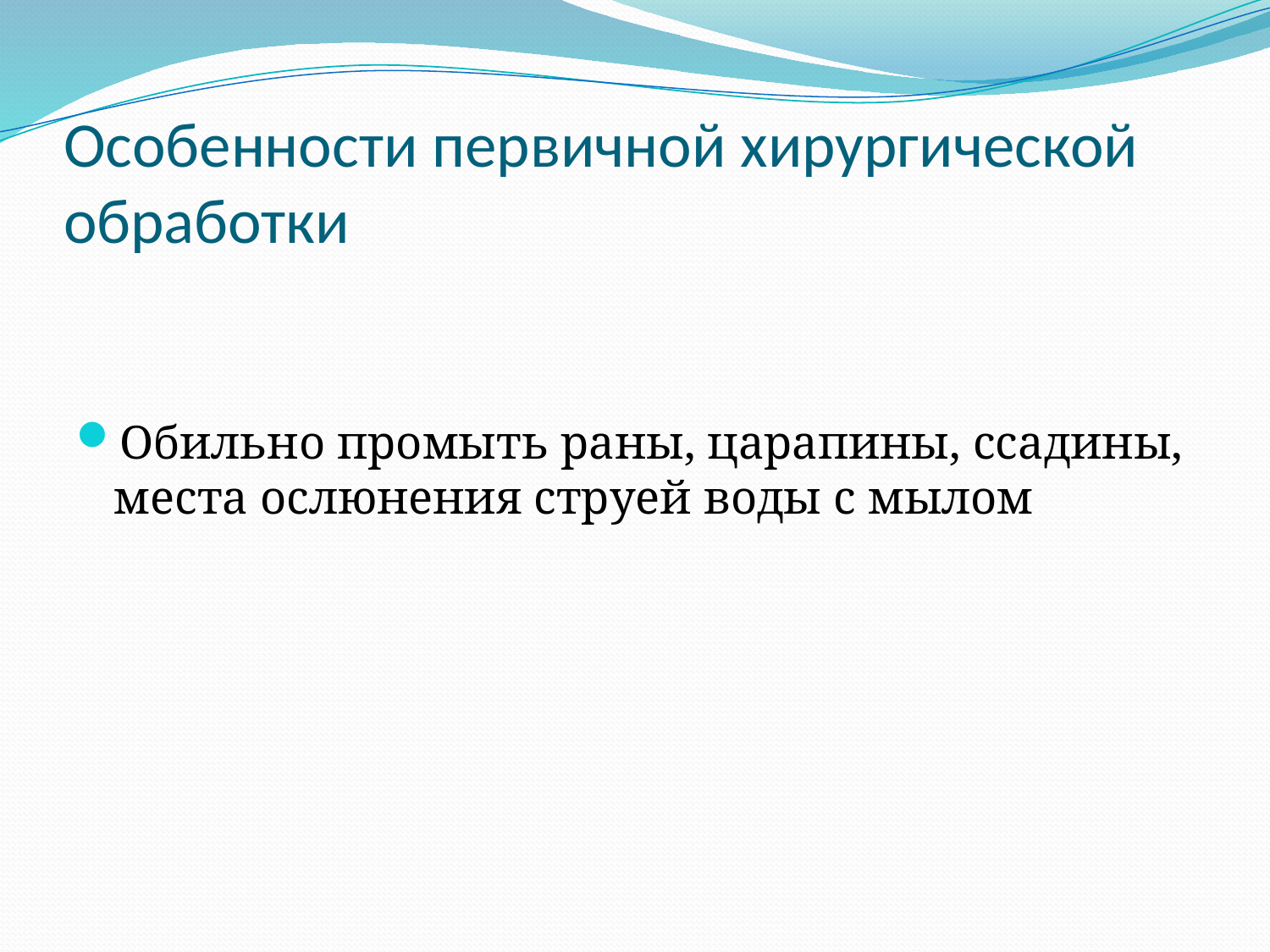

# Особенности первичной хирургической обработки
Обильно промыть раны, царапины, ссадины, места ослюнения струей воды с мылом